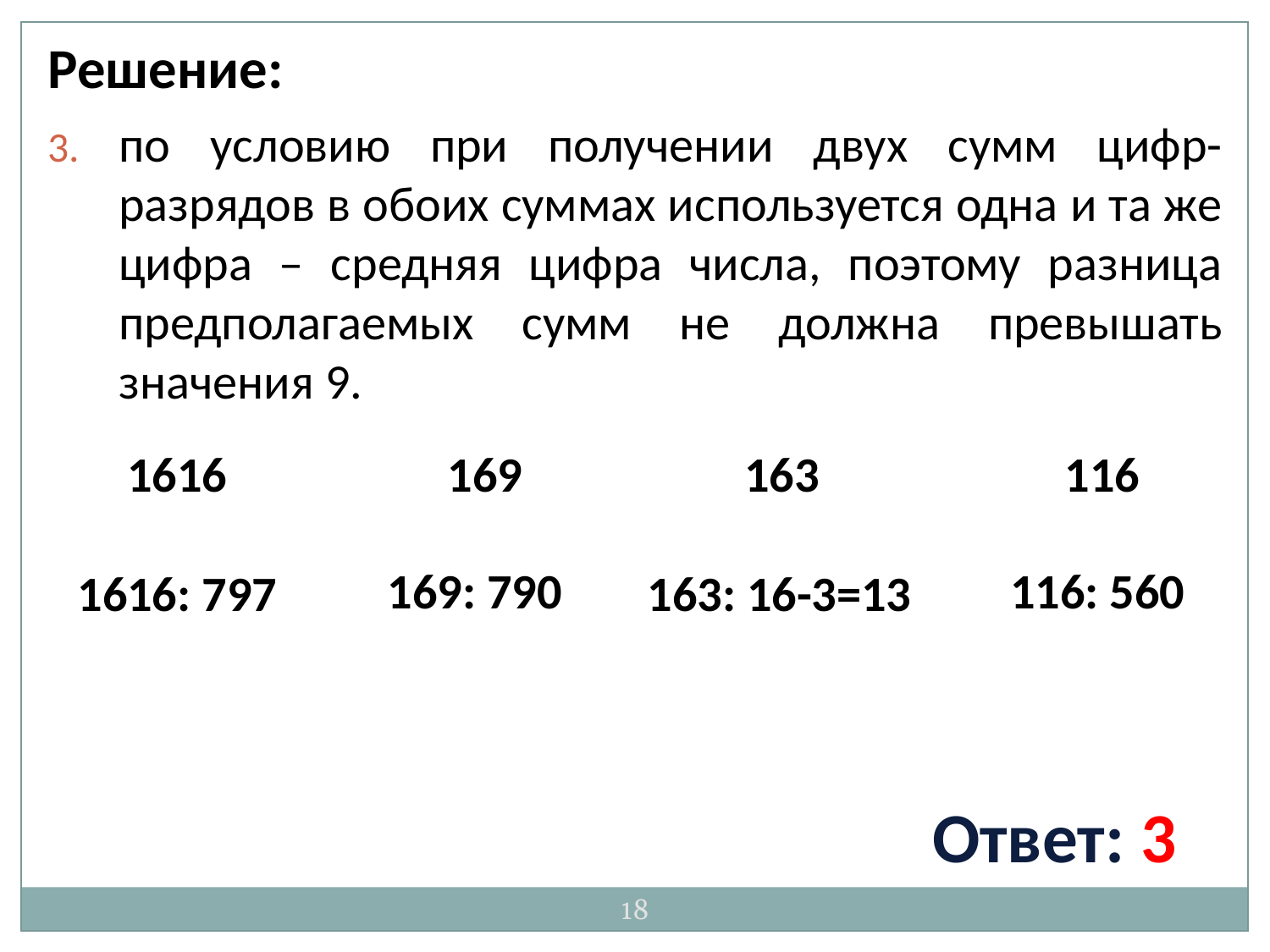

Решение:
по условию при получении двух сумм цифр-разрядов в обоих суммах используется одна и та же цифра – средняя цифра числа, поэтому разница предполагаемых сумм не должна превышать значения 9.
1616
169
163
116
|  |  |  |  |
| --- | --- | --- | --- |
169: 790
116: 560
1616: 797
163: 16-3=13
Ответ: 3
18